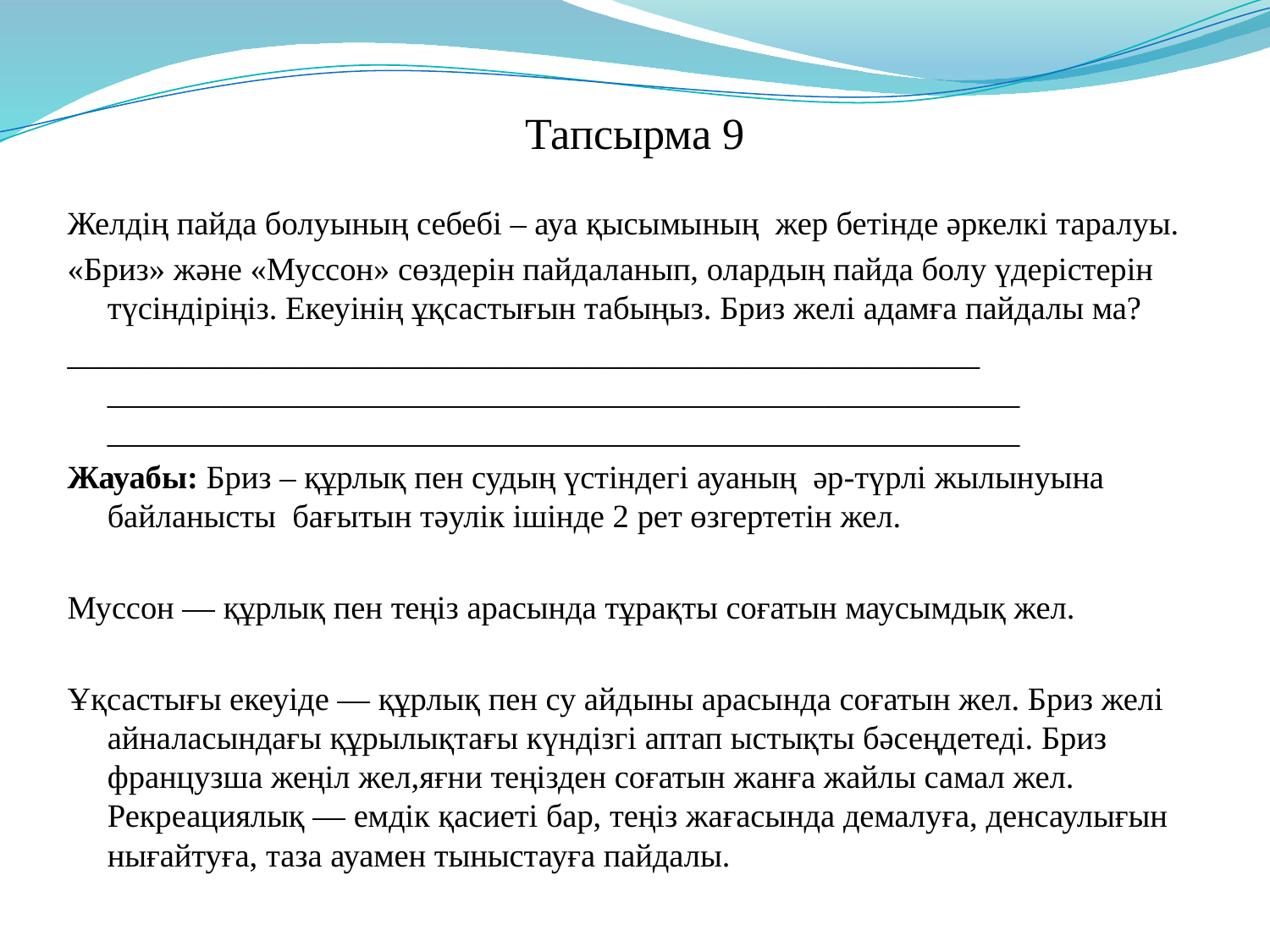

# Тапсырма 9
Желдің пайда болуының себебі – ауа қысымының  жер бетінде әркелкі таралуы.
«Бриз» және «Муссон» сөздерін пайдаланып, олардың пайда болу үдерістерін түсіндіріңіз. Екеуінің ұқсастығын табыңыз. Бриз желі адамға пайдалы ма?
________________________________________________________
________________________________________________________
________________________________________________________
Жауабы: Бриз – құрлық пен судың үстіндегі ауаның  әр-түрлі жылынуына байланысты  бағытын тәулік ішінде 2 рет өзгертетін жел.

Муссон — құрлық пен теңіз арасында тұрақты соғатын маусымдық жел.

Ұқсастығы екеуіде — құрлық пен су айдыны арасында соғатын жел. Бриз желі айналасындағы құрылықтағы күндізгі аптап ыстықты бәсеңдетеді. Бриз французша жеңіл жел,яғни теңізден соғатын жанға жайлы самал жел. Рекреациялық — емдік қасиеті бар, теңіз жағасында демалуға, денсаулығын нығайтуға, таза ауамен тыныстауға пайдалы.